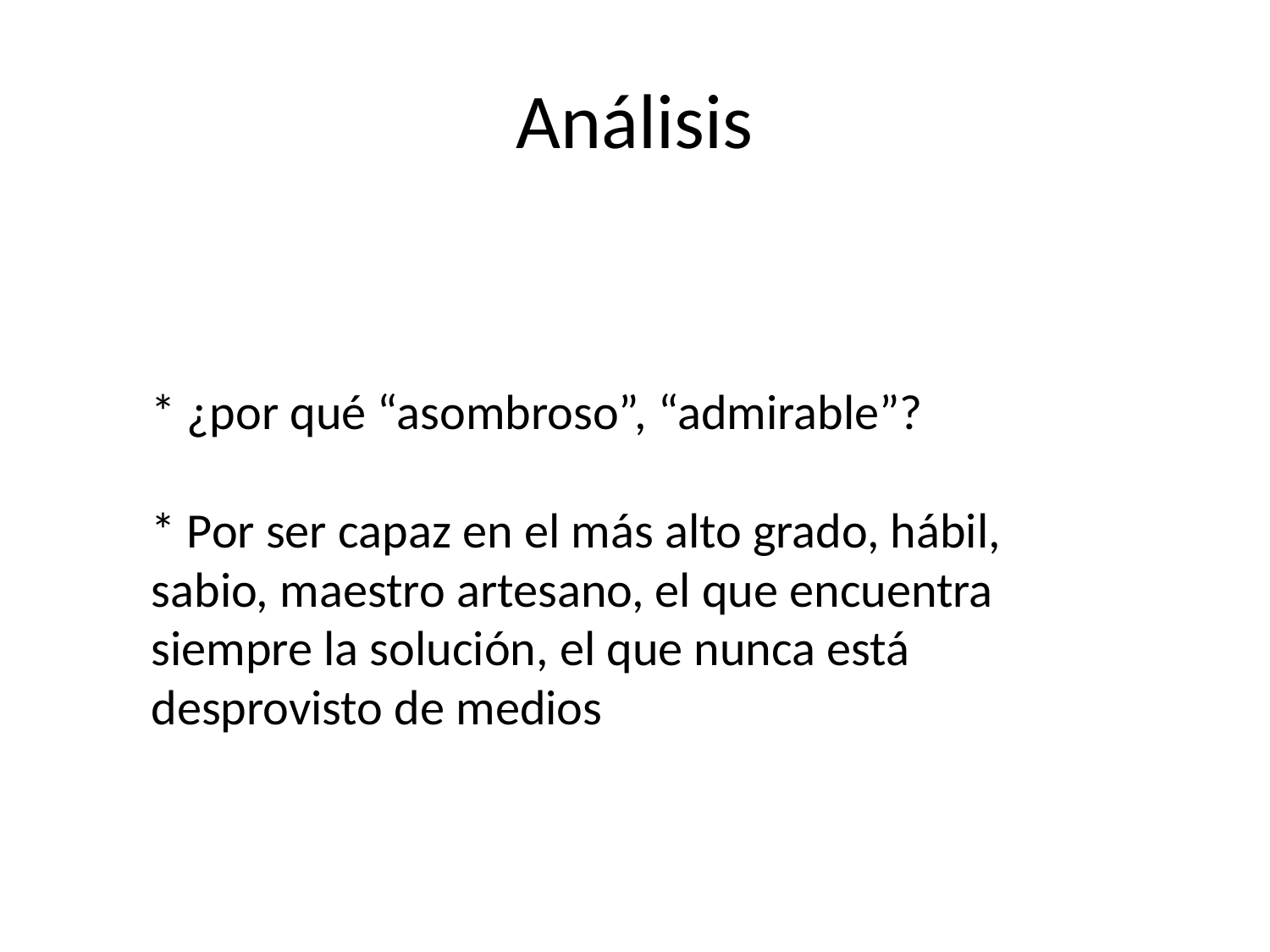

# Análisis
* ¿por qué “asombroso”, “admirable”?

* Por ser capaz en el más alto grado, hábil, sabio, maestro artesano, el que encuentra siempre la solución, el que nunca está desprovisto de medios